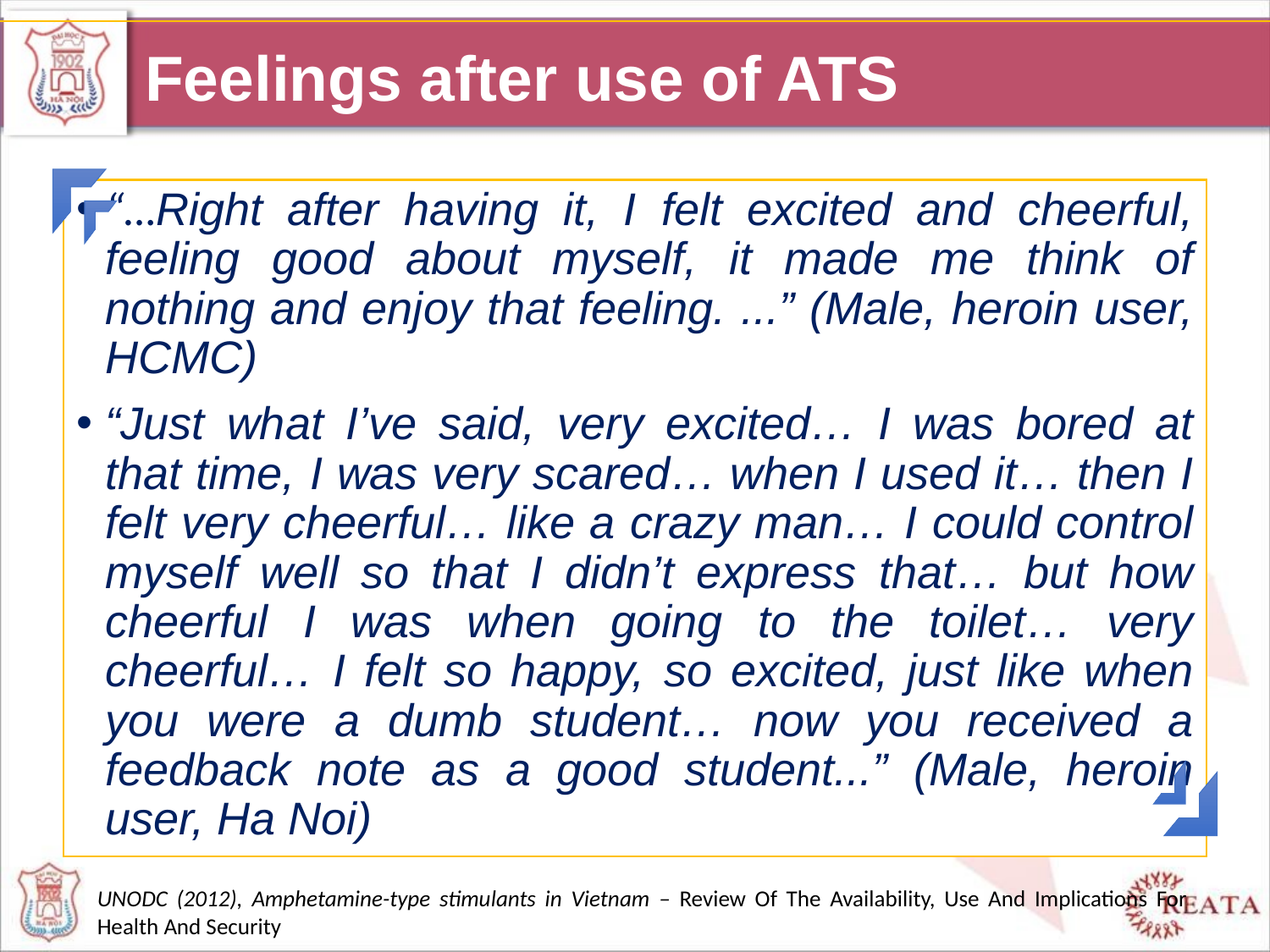

# Feelings after use of ATS

“…Right after having it, I felt excited and cheerful, feeling good about myself, it made me think of nothing and enjoy that feeling. ...” (Male, heroin user, HCMC)
“Just what I’ve said, very excited… I was bored at that time, I was very scared… when I used it… then I felt very cheerful… like a crazy man… I could control myself well so that I didn’t express that… but how cheerful I was when going to the toilet… very cheerful… I felt so happy, so excited, just like when you were a dumb student… now you received a feedback note as a good student...” (Male, heroin user, Ha Noi)

UNODC (2012), Amphetamine-type stimulants in Vietnam – Review Of The Availability, Use And Implications For Health And Security